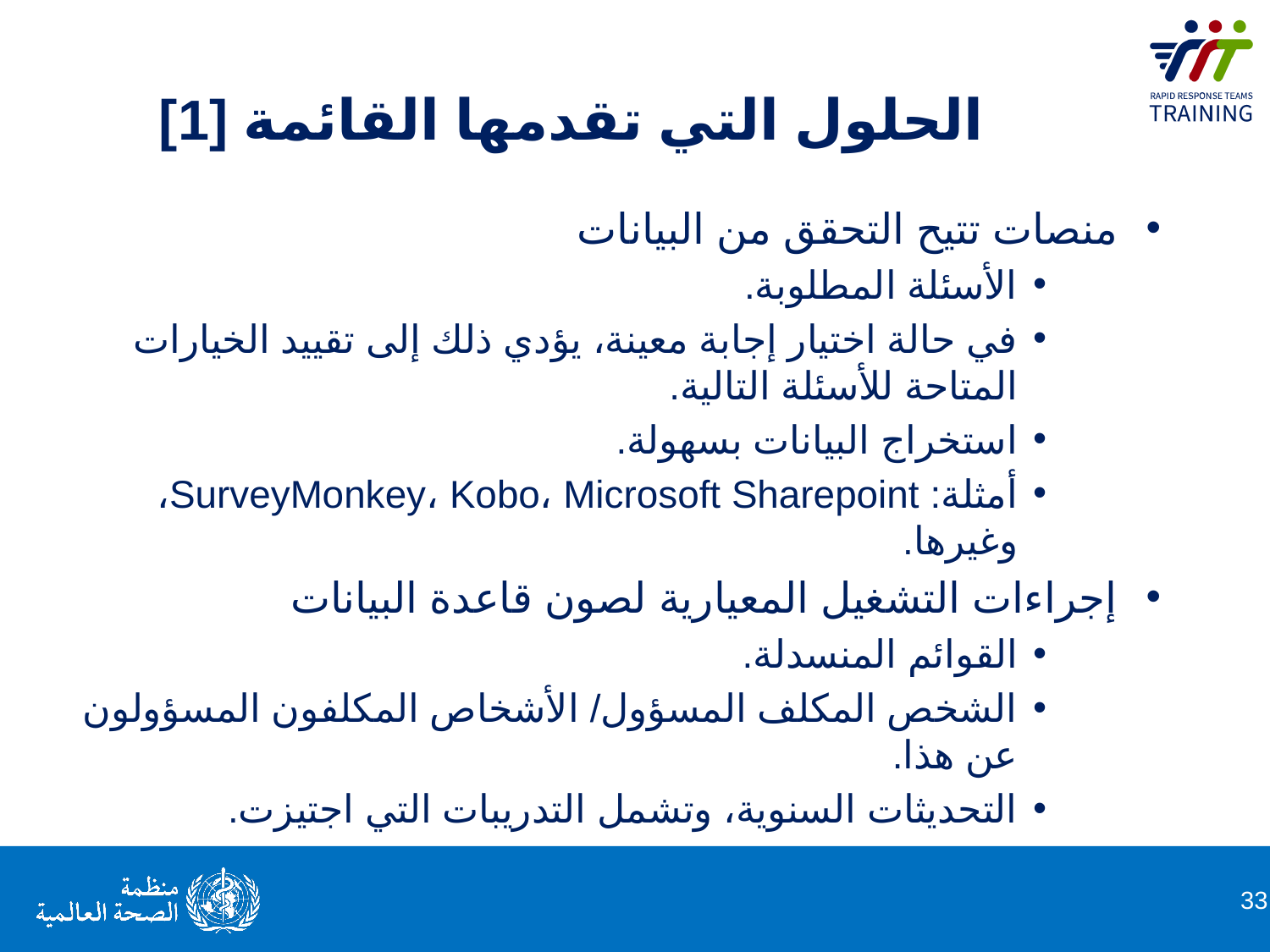

الحلول التي تقدمها القائمة [1]
منصات تتيح التحقق من البيانات
الأسئلة المطلوبة​.
في حالة اختيار إجابة معينة، يؤدي ذلك إلى تقييد الخيارات المتاحة للأسئلة التالية​.
استخراج البيانات بسهولة​.
أمثلة: SurveyMonkey، Kobo، Microsoft Sharepoint، وغيرها.
إجراءات التشغيل المعيارية لصون قاعدة البيانات
القوائم المنسدلة.
الشخص المكلف المسؤول/ الأشخاص المكلفون المسؤولون عن هذا.
التحديثات السنوية، وتشمل التدريبات التي اجتيزت.